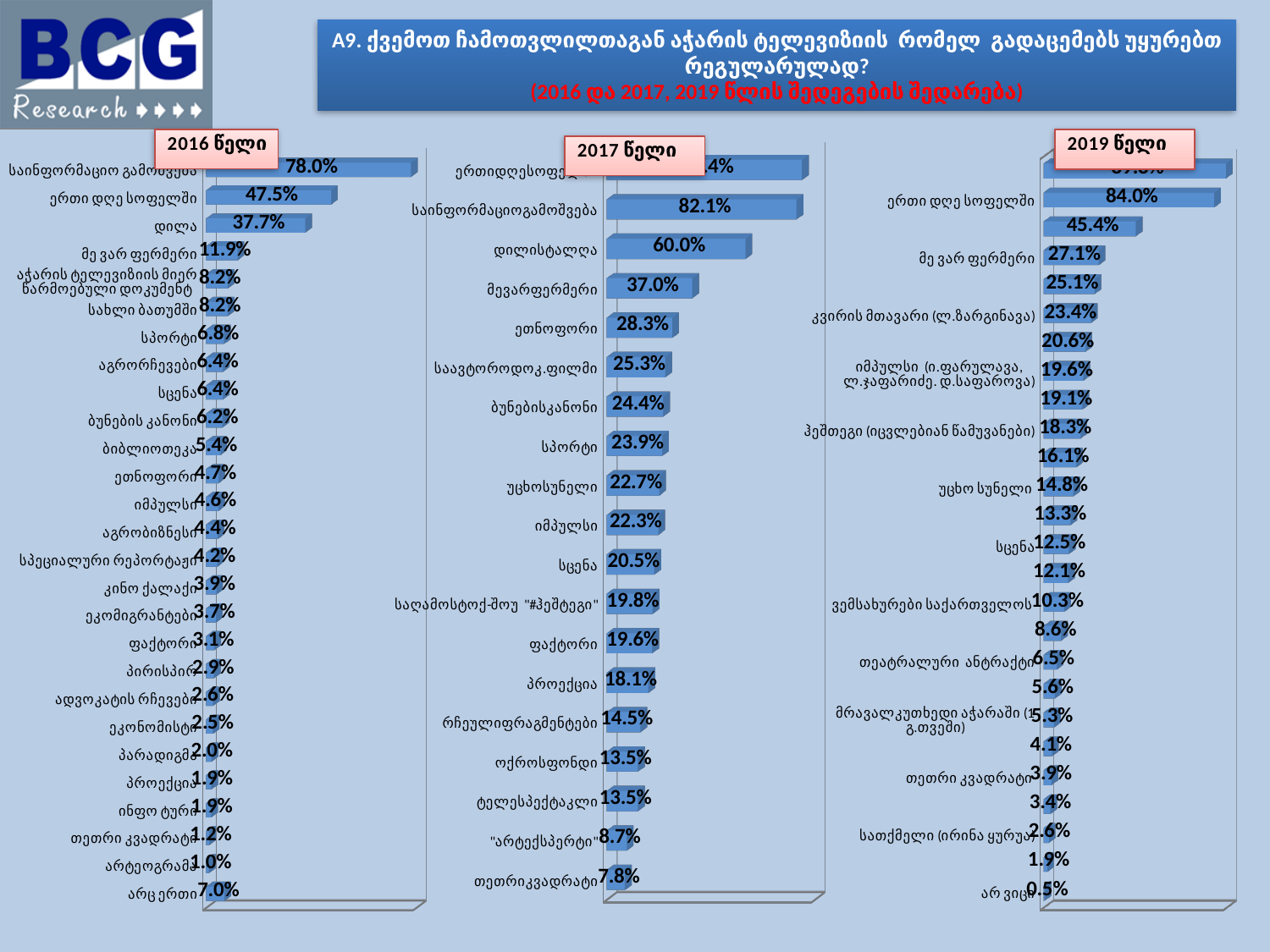

# A9. ქვემოთ ჩამოთვლილთაგან აჭარის ტელევიზიის  რომელ  გადაცემებს უყურებთ რეგულარულად? (2016 და 2017, 2019 წლის შედეგების შედარება)

[unsupported chart]

[unsupported chart]

[unsupported chart]